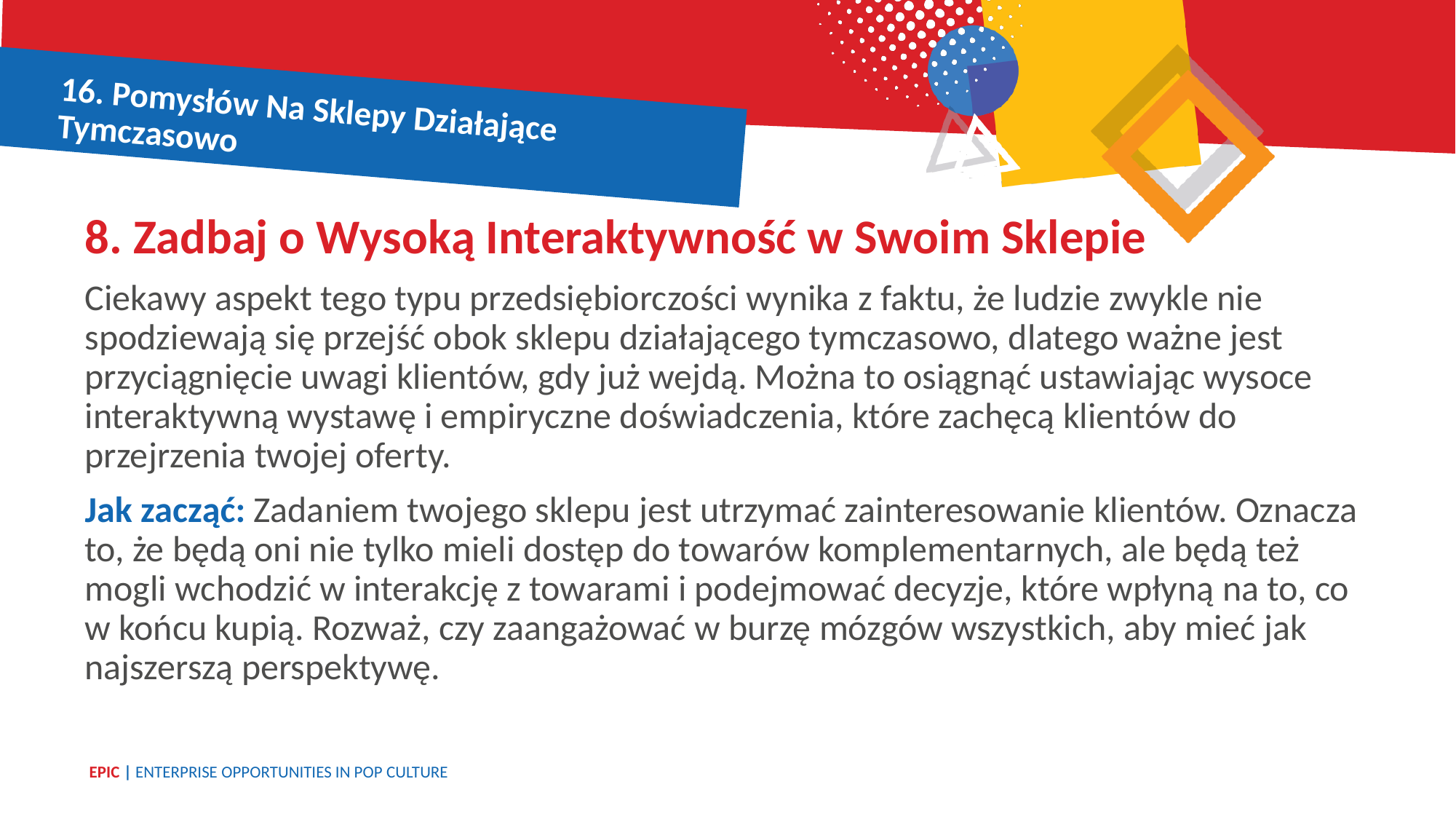

16. Pomysłów Na Sklepy Działające Tymczasowo
8. Zadbaj o Wysoką Interaktywność w Swoim Sklepie
Ciekawy aspekt tego typu przedsiębiorczości wynika z faktu, że ludzie zwykle nie spodziewają się przejść obok sklepu działającego tymczasowo, dlatego ważne jest przyciągnięcie uwagi klientów, gdy już wejdą. Można to osiągnąć ustawiając wysoce interaktywną wystawę i empiryczne doświadczenia, które zachęcą klientów do przejrzenia twojej oferty.
Jak zacząć: Zadaniem twojego sklepu jest utrzymać zainteresowanie klientów. Oznacza to, że będą oni nie tylko mieli dostęp do towarów komplementarnych, ale będą też mogli wchodzić w interakcję z towarami i podejmować decyzje, które wpłyną na to, co w końcu kupią. Rozważ, czy zaangażować w burzę mózgów wszystkich, aby mieć jak najszerszą perspektywę.